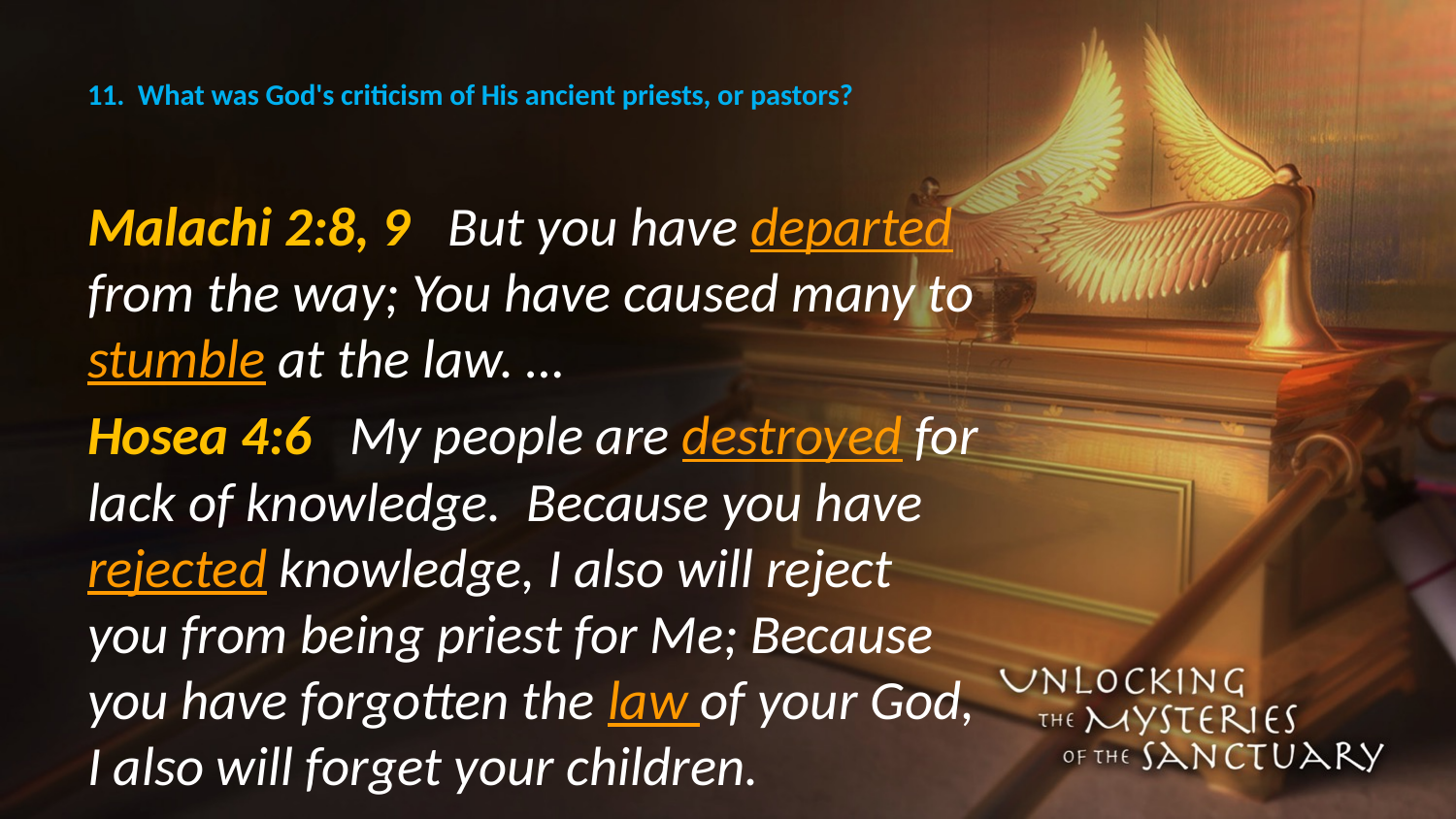

# 11.  What was God's criticism of His ancient priests, or pastors?

Malachi 2:8, 9   But you have departed from the way; You have caused many to stumble at the law. …
Hosea 4:6   My people are destroyed for lack of knowledge.  Because you have rejected knowledge, I also will reject you from being priest for Me; Because you have forgotten the law of your God, I also will forget your children.